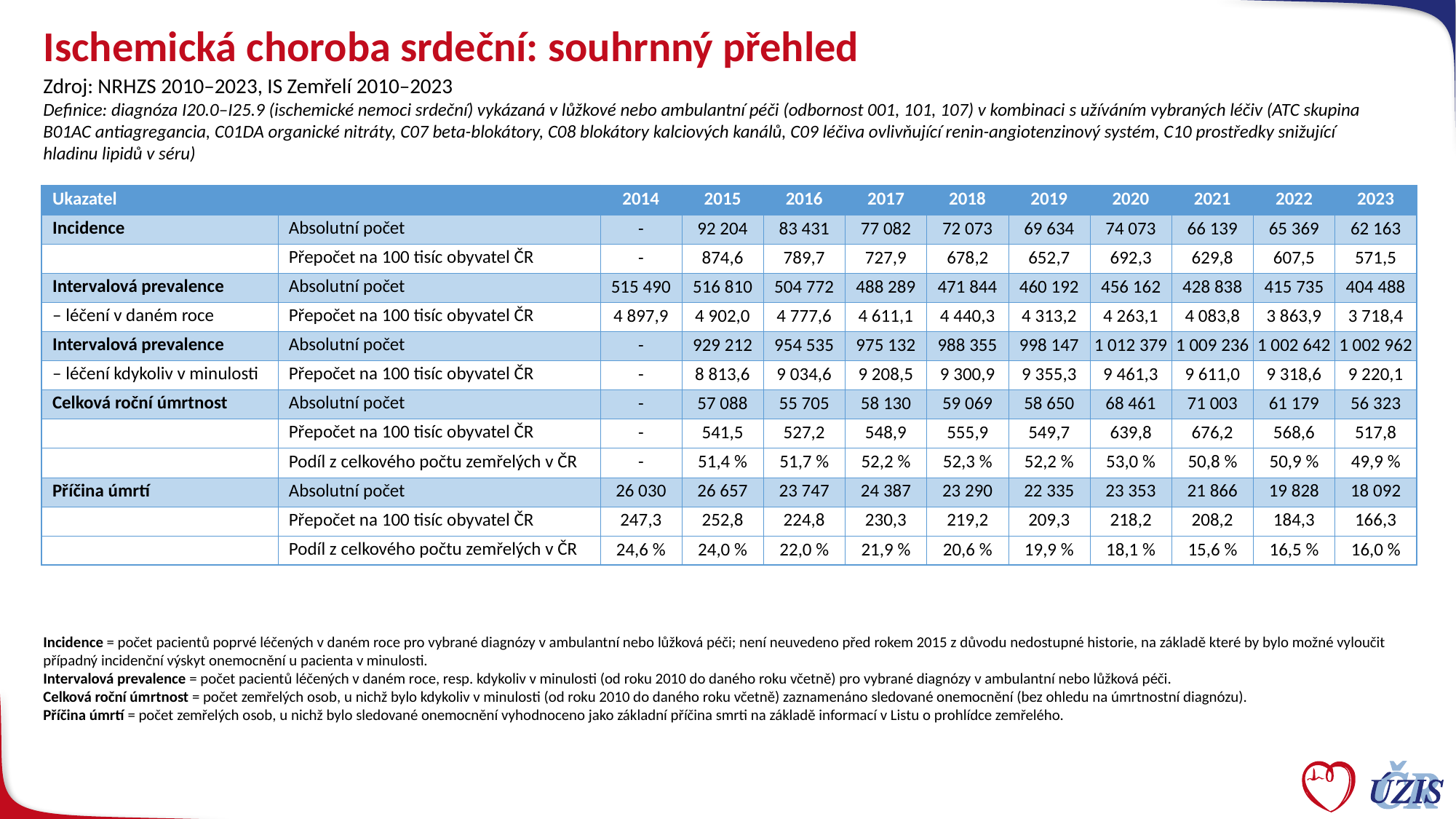

# Ischemická choroba srdeční: souhrnný přehled
Zdroj: NRHZS 2010–2023, IS Zemřelí 2010–2023
Definice: diagnóza I20.0–I25.9 (ischemické nemoci srdeční) vykázaná v lůžkové nebo ambulantní péči (odbornost 001, 101, 107) v kombinaci s užíváním vybraných léčiv (ATC skupina B01AC antiagregancia, C01DA organické nitráty, C07 beta-blokátory, C08 blokátory kalciových kanálů, C09 léčiva ovlivňující renin-angiotenzinový systém, C10 prostředky snižující hladinu lipidů v séru)
| Ukazatel |  | 2014 | 2015 | 2016 | 2017 | 2018 | 2019 | 2020 | 2021 | 2022 | 2023 |
| --- | --- | --- | --- | --- | --- | --- | --- | --- | --- | --- | --- |
| Incidence | Absolutní počet | - | 92 204 | 83 431 | 77 082 | 72 073 | 69 634 | 74 073 | 66 139 | 65 369 | 62 163 |
|  | Přepočet na 100 tisíc obyvatel ČR | - | 874,6 | 789,7 | 727,9 | 678,2 | 652,7 | 692,3 | 629,8 | 607,5 | 571,5 |
| Intervalová prevalence | Absolutní počet | 515 490 | 516 810 | 504 772 | 488 289 | 471 844 | 460 192 | 456 162 | 428 838 | 415 735 | 404 488 |
| – léčení v daném roce | Přepočet na 100 tisíc obyvatel ČR | 4 897,9 | 4 902,0 | 4 777,6 | 4 611,1 | 4 440,3 | 4 313,2 | 4 263,1 | 4 083,8 | 3 863,9 | 3 718,4 |
| Intervalová prevalence | Absolutní počet | - | 929 212 | 954 535 | 975 132 | 988 355 | 998 147 | 1 012 379 | 1 009 236 | 1 002 642 | 1 002 962 |
| – léčení kdykoliv v minulosti | Přepočet na 100 tisíc obyvatel ČR | - | 8 813,6 | 9 034,6 | 9 208,5 | 9 300,9 | 9 355,3 | 9 461,3 | 9 611,0 | 9 318,6 | 9 220,1 |
| Celková roční úmrtnost | Absolutní počet | - | 57 088 | 55 705 | 58 130 | 59 069 | 58 650 | 68 461 | 71 003 | 61 179 | 56 323 |
|  | Přepočet na 100 tisíc obyvatel ČR | - | 541,5 | 527,2 | 548,9 | 555,9 | 549,7 | 639,8 | 676,2 | 568,6 | 517,8 |
|  | Podíl z celkového počtu zemřelých v ČR | - | 51,4 % | 51,7 % | 52,2 % | 52,3 % | 52,2 % | 53,0 % | 50,8 % | 50,9 % | 49,9 % |
| Příčina úmrtí | Absolutní počet | 26 030 | 26 657 | 23 747 | 24 387 | 23 290 | 22 335 | 23 353 | 21 866 | 19 828 | 18 092 |
|  | Přepočet na 100 tisíc obyvatel ČR | 247,3 | 252,8 | 224,8 | 230,3 | 219,2 | 209,3 | 218,2 | 208,2 | 184,3 | 166,3 |
|  | Podíl z celkového počtu zemřelých v ČR | 24,6 % | 24,0 % | 22,0 % | 21,9 % | 20,6 % | 19,9 % | 18,1 % | 15,6 % | 16,5 % | 16,0 % |
Incidence = počet pacientů poprvé léčených v daném roce pro vybrané diagnózy v ambulantní nebo lůžková péči; není neuvedeno před rokem 2015 z důvodu nedostupné historie, na základě které by bylo možné vyloučit případný incidenční výskyt onemocnění u pacienta v minulosti.
Intervalová prevalence = počet pacientů léčených v daném roce, resp. kdykoliv v minulosti (od roku 2010 do daného roku včetně) pro vybrané diagnózy v ambulantní nebo lůžková péči.
Celková roční úmrtnost = počet zemřelých osob, u nichž bylo kdykoliv v minulosti (od roku 2010 do daného roku včetně) zaznamenáno sledované onemocnění (bez ohledu na úmrtnostní diagnózu).
Příčina úmrtí = počet zemřelých osob, u nichž bylo sledované onemocnění vyhodnoceno jako základní příčina smrti na základě informací v Listu o prohlídce zemřelého.